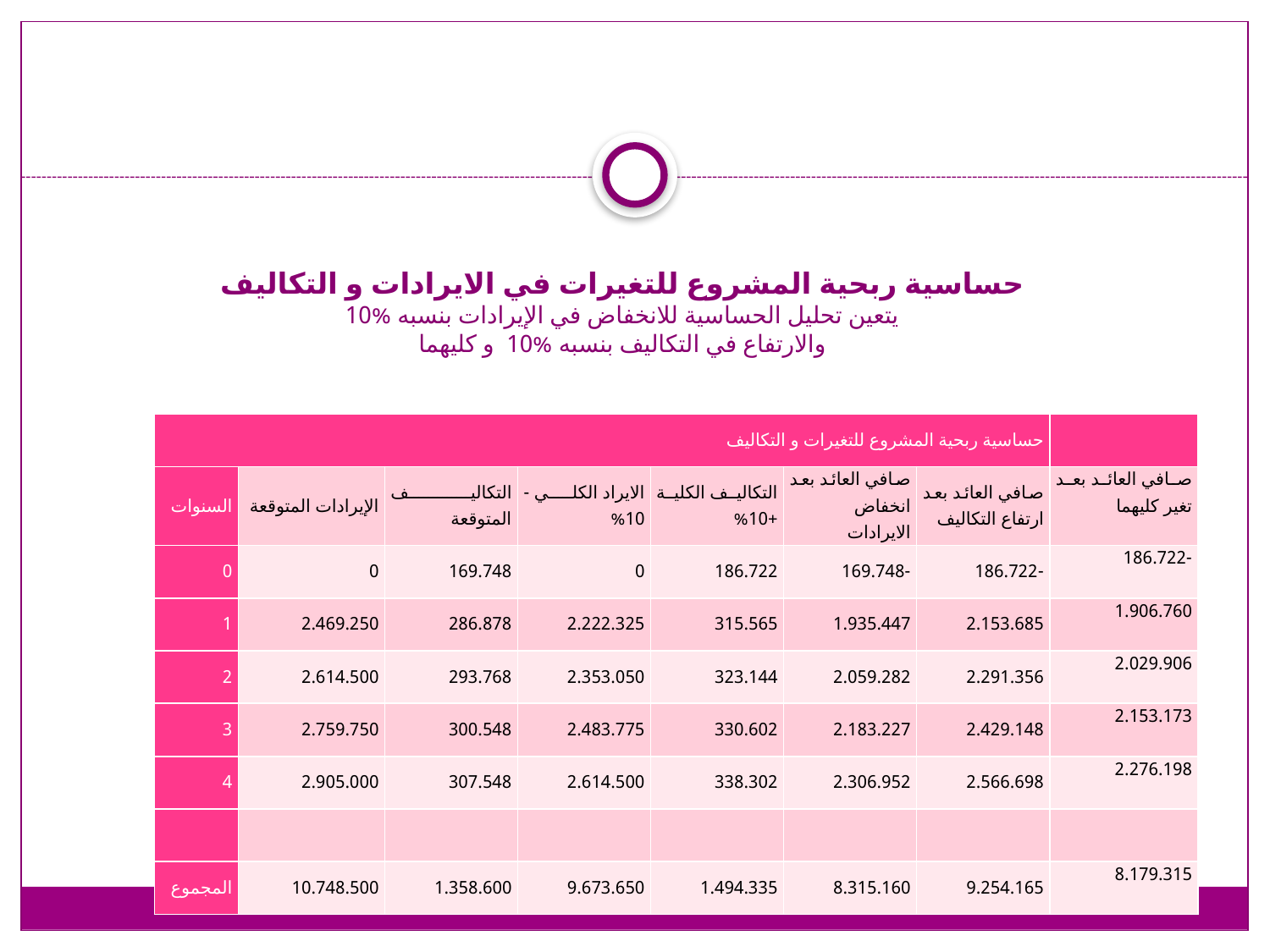

# حساسية ربحية المشروع للتغيرات في الايرادات و التكاليف يتعين تحليل الحساسية للانخفاض في الإيرادات بنسبه %10 والارتفاع في التكاليف بنسبه %10  و كليهما
| حساسية ربحية المشروع للتغيرات و التكاليف |  |  |  |  |  |  |  |
| --- | --- | --- | --- | --- | --- | --- | --- |
| السنوات | الإيرادات المتوقعة | التكاليف المتوقعة | الايراد الكلي -10% | التكاليف الكلية +10% | صافي العائد بعد انخفاض الايرادات | صافي العائد بعد ارتفاع التكاليف | صافي العائد بعد تغير كليهما |
| 0 | 0 | 169.748 | 0 | 186.722 | -169.748 | -186.722 | -186.722 |
| 1 | 2.469.250 | 286.878 | 2.222.325 | 315.565 | 1.935.447 | 2.153.685 | 1.906.760 |
| 2 | 2.614.500 | 293.768 | 2.353.050 | 323.144 | 2.059.282 | 2.291.356 | 2.029.906 |
| 3 | 2.759.750 | 300.548 | 2.483.775 | 330.602 | 2.183.227 | 2.429.148 | 2.153.173 |
| 4 | 2.905.000 | 307.548 | 2.614.500 | 338.302 | 2.306.952 | 2.566.698 | 2.276.198 |
|  |  |  |  |  |  |  |  |
| المجموع | 10.748.500 | 1.358.600 | 9.673.650 | 1.494.335 | 8.315.160 | 9.254.165 | 8.179.315 |